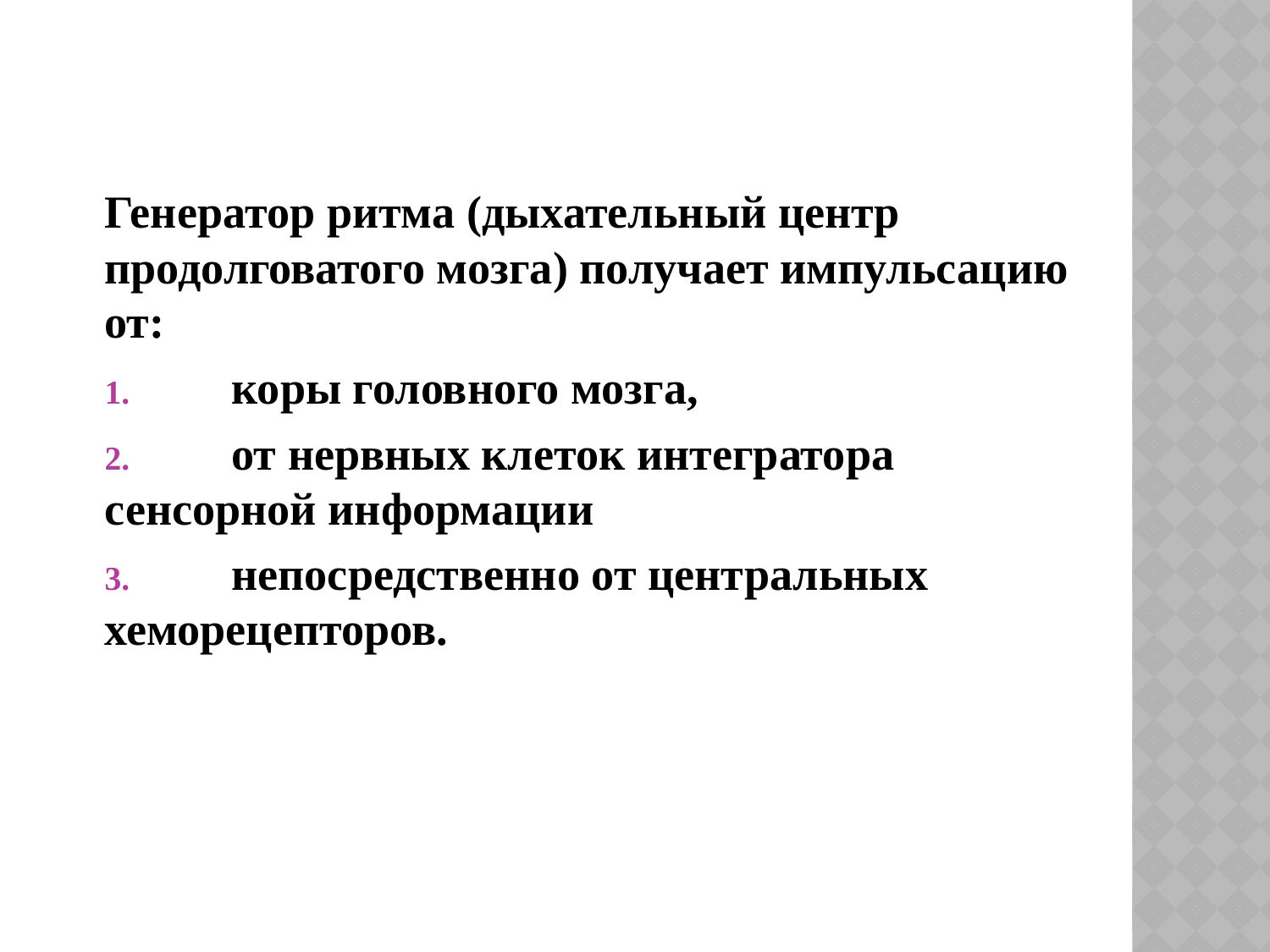

Генератор ритма (дыхательный центр продолговатого мозга) получает импульсацию от:
	коры головного мозга,
	от нервных клеток интегратора сенсорной информации
	непосредственно от центральных хеморецепторов.